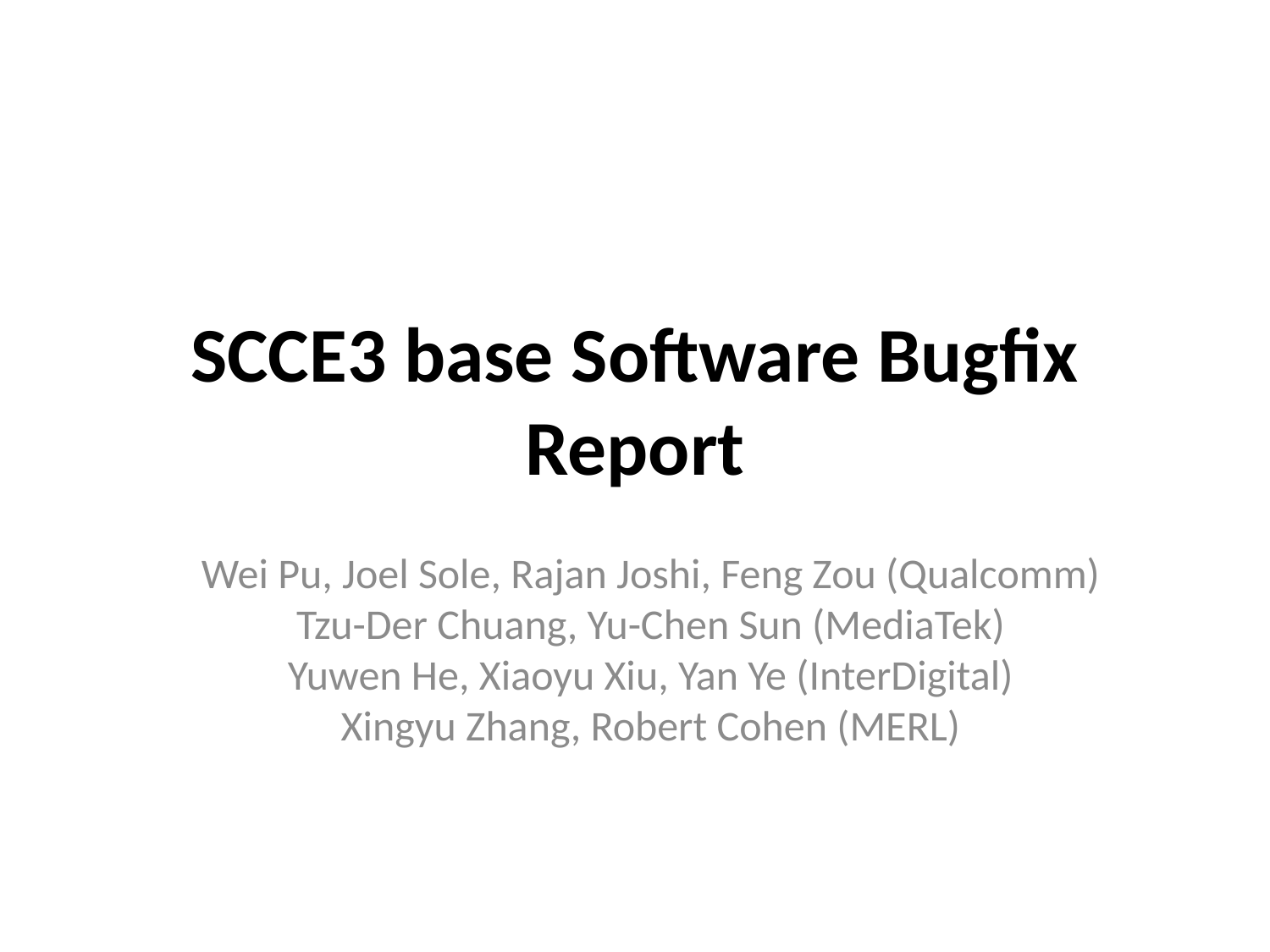

# SCCE3 base Software Bugfix Report
Wei Pu, Joel Sole, Rajan Joshi, Feng Zou (Qualcomm)
Tzu-Der Chuang, Yu-Chen Sun (MediaTek)
Yuwen He, Xiaoyu Xiu, Yan Ye (InterDigital)
Xingyu Zhang, Robert Cohen (MERL)